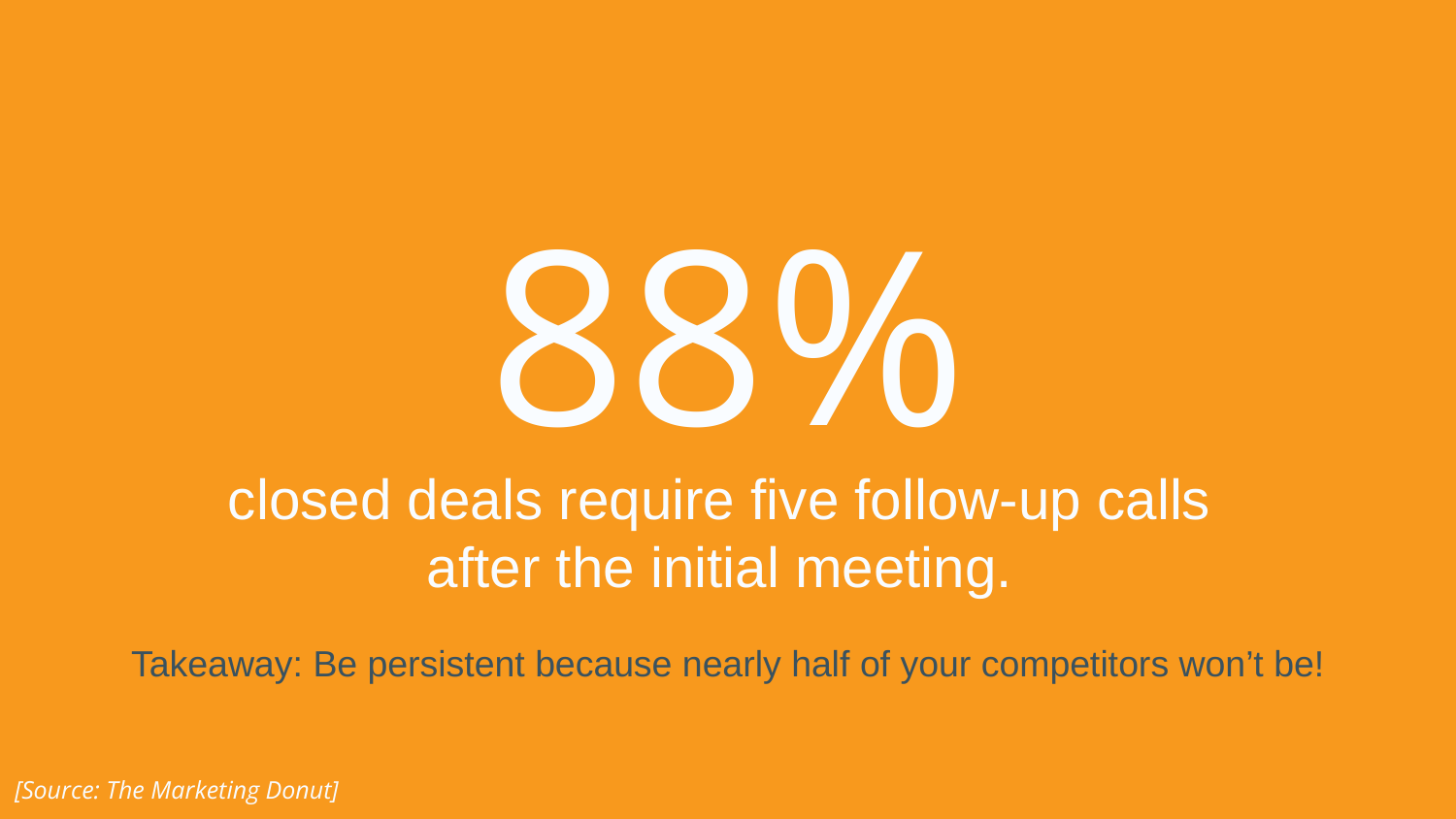

# 88%
closed deals require five follow-up calls
after the initial meeting.
Takeaway: Be persistent because nearly half of your competitors won’t be!
[Source: The Marketing Donut]